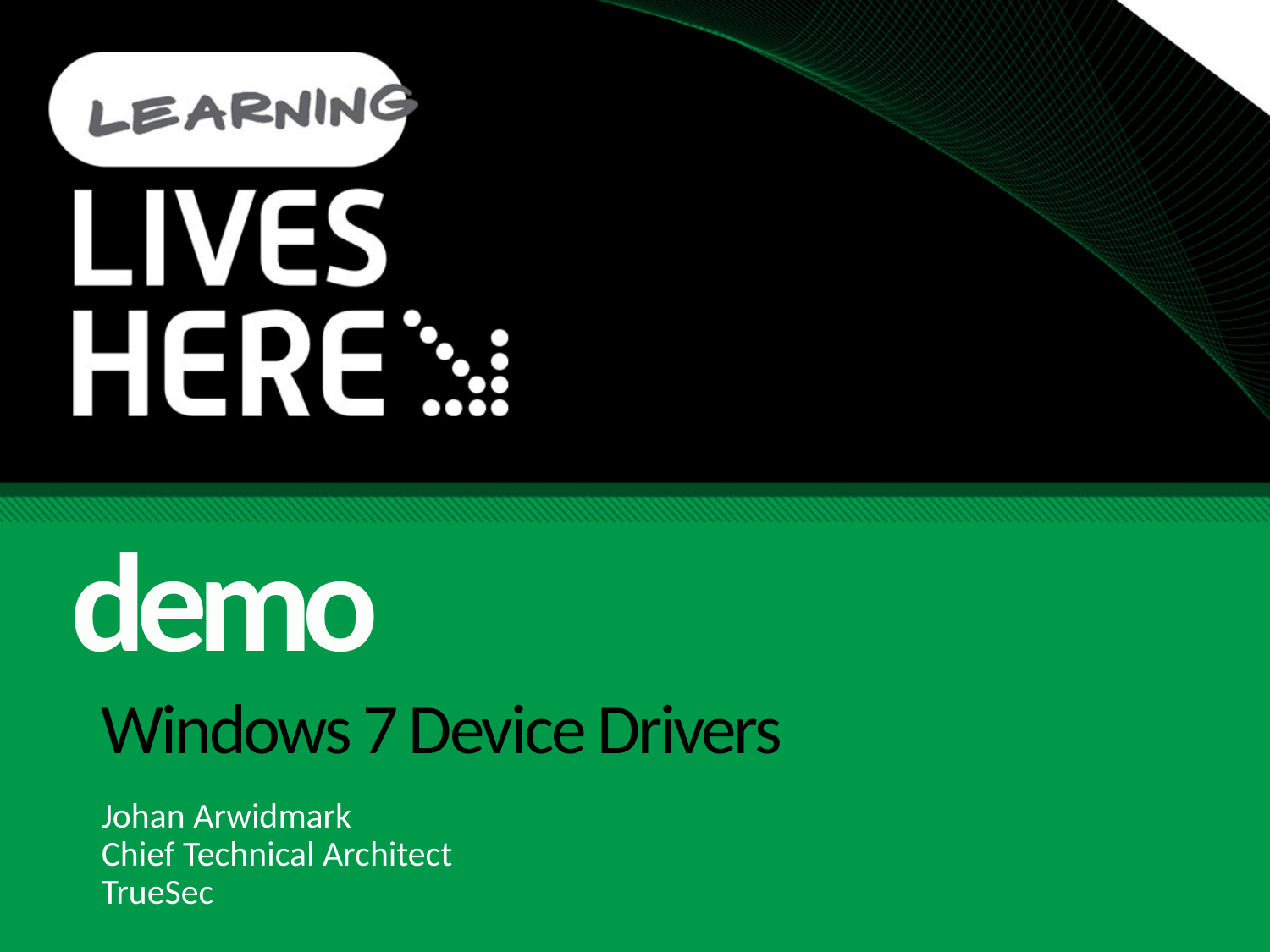

demo
# Windows 7 Device Drivers
Johan Arwidmark
Chief Technical Architect
TrueSec